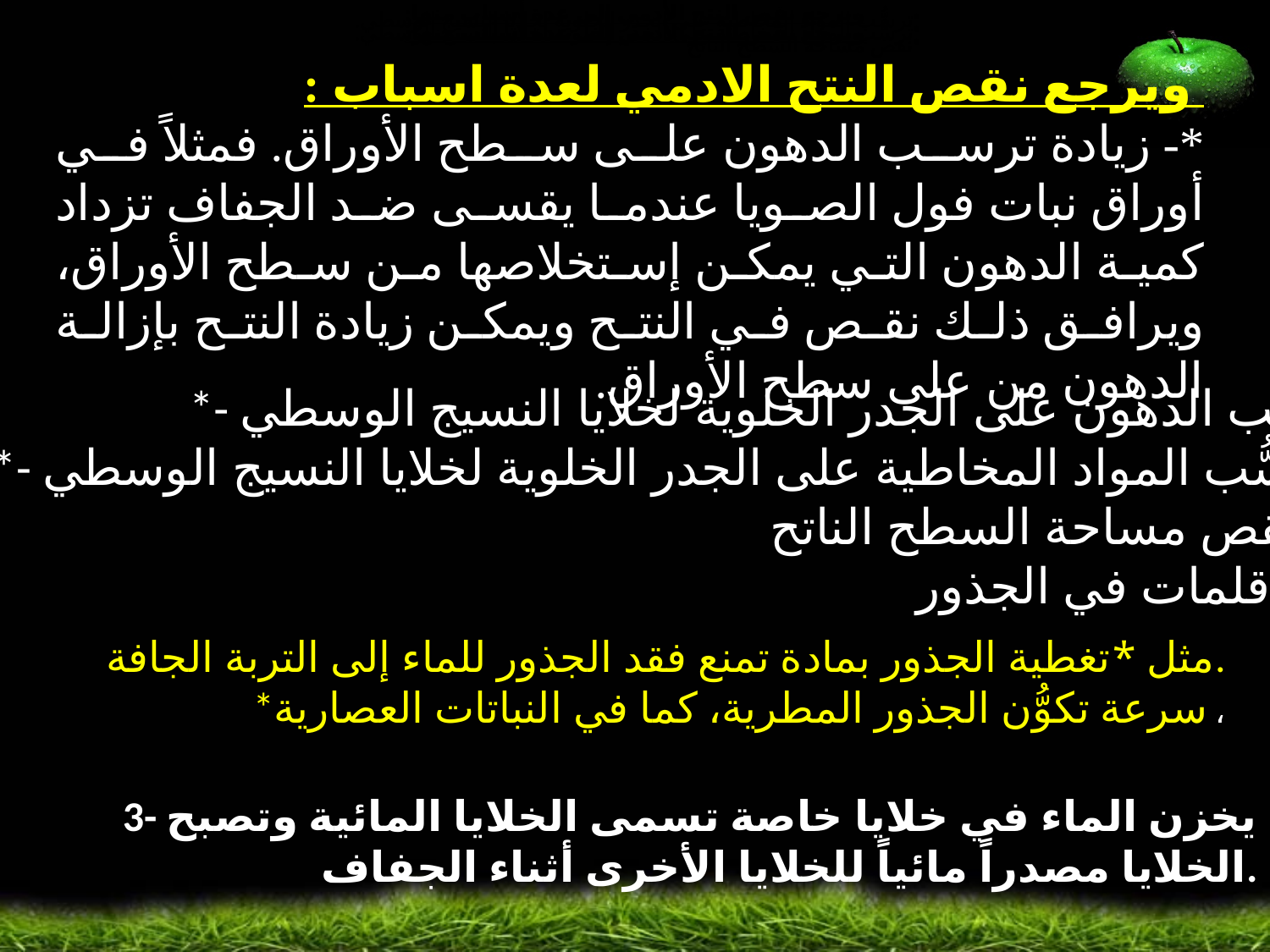

ويرجع نقص النتح الأدمي إلى عدة أسباب منها:

ويرجع نقص النتح الأدمي إلى عدة أسباب منها:

ويرجع نقص النتح الأدمي إلى عدة أسباب منها:
ويرجع نقص النتح الأدمي إلى عدة أسباب منها:
ويرجع نقص النتح الأدمي إلى عدة أسباب منها:
ترسُّب المواد المخاطية على الجدر الخلوية لخلايا النسيج الوسطي.
نقص مساحة السطح الناتح
ترسُّب المواد المخاطية على الجدر الخلوية لخلايا النسيج الوسطي.
 ويرجع نقص النتح الادمي لعدة اسباب :
*- زيادة ترسب الدهون على سطح الأوراق. فمثلاً في أوراق نبات فول الصويا عندما يقسى ضد الجفاف تزداد كمية الدهون التي يمكن إستخلاصها من سطح الأوراق، ويرافق ذلك نقص في النتح ويمكن زيادة النتح بإزالة الدهون من على سطح الأوراق.
*- ترسُّب الدهون على الجدر الخلوية لخلايا النسيج الوسطي
*- ترسُّب المواد المخاطية على الجدر الخلوية لخلايا النسيج الوسطي.
*- نقص مساحة السطح الناتح
*- تأقلمات في الجذور

مثل *تغطية الجذور بمادة تمنع فقد الجذور للماء إلى التربة الجافة.
     *سرعة تكوُّن الجذور المطرية، كما في النباتات العصارية ،
3- يخزن الماء في خلايا خاصة تسمى الخلايا المائية وتصبح الخلايا مصدراً مائياً للخلايا الأخرى أثناء الجفاف.